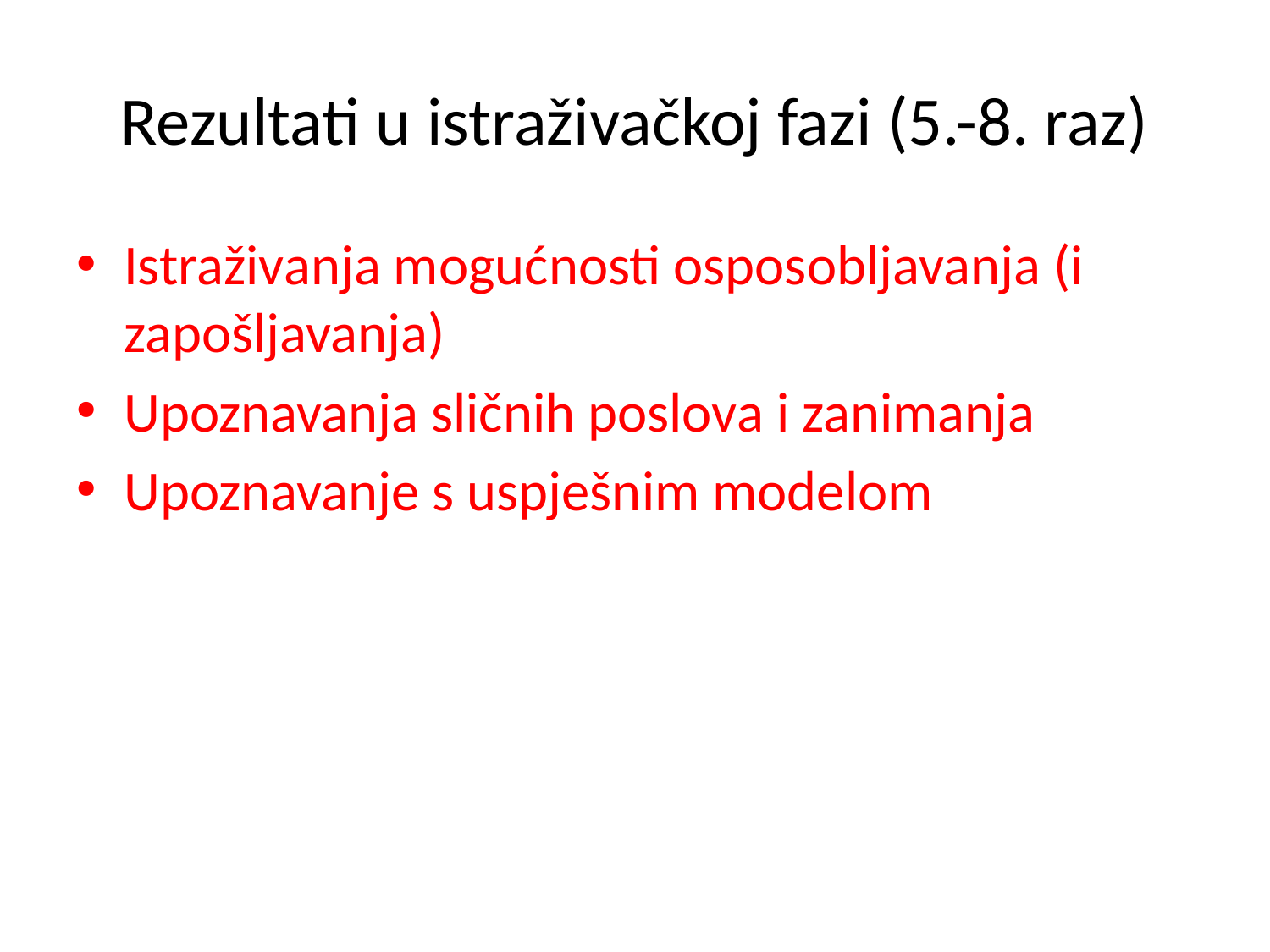

# Rezultati u istraživačkoj fazi (5.-8. raz)
Istraživanja mogućnosti osposobljavanja (i zapošljavanja)
Upoznavanja sličnih poslova i zanimanja
Upoznavanje s uspješnim modelom